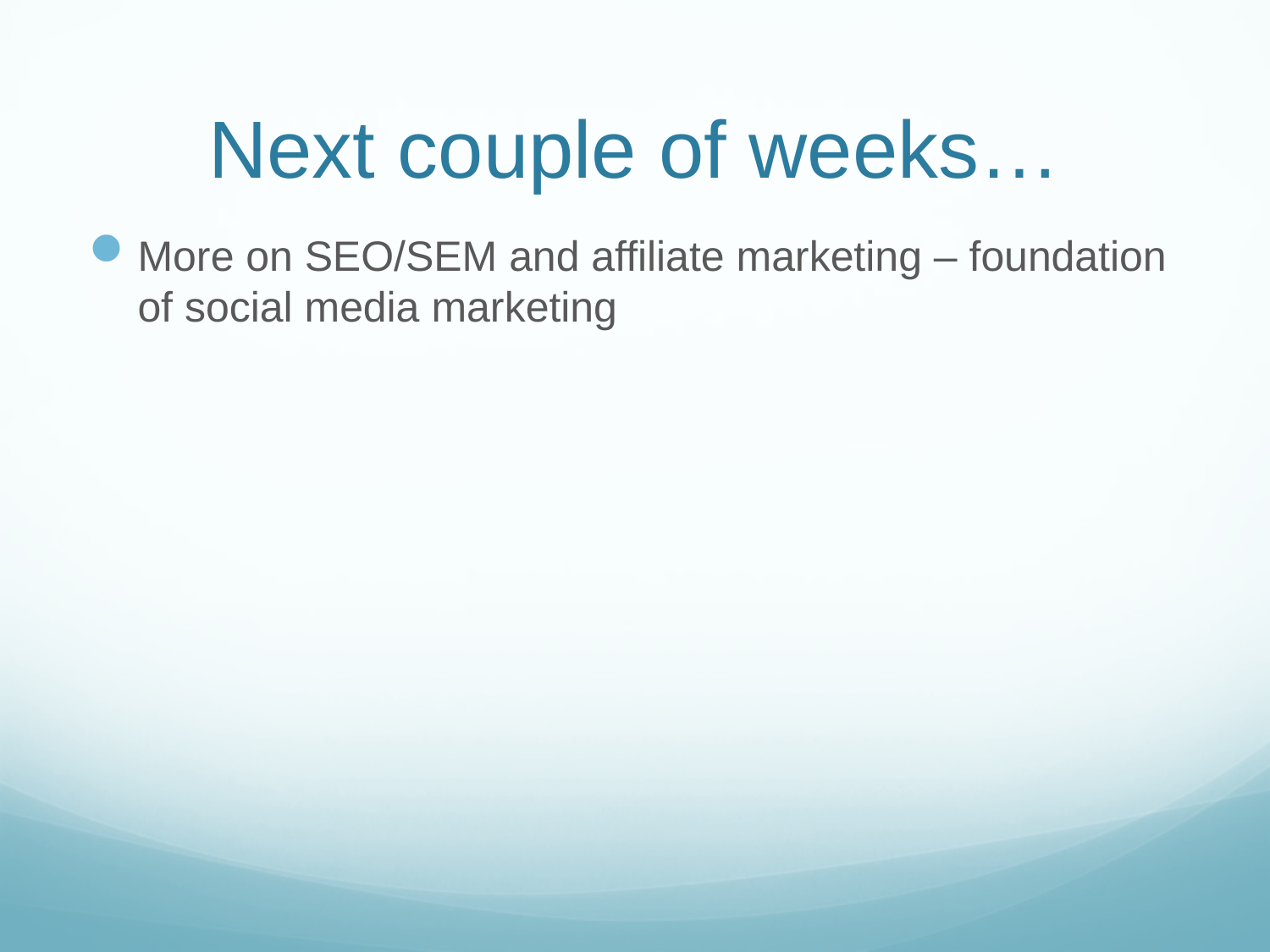

# Next couple of weeks…
More on SEO/SEM and affiliate marketing – foundation of social media marketing